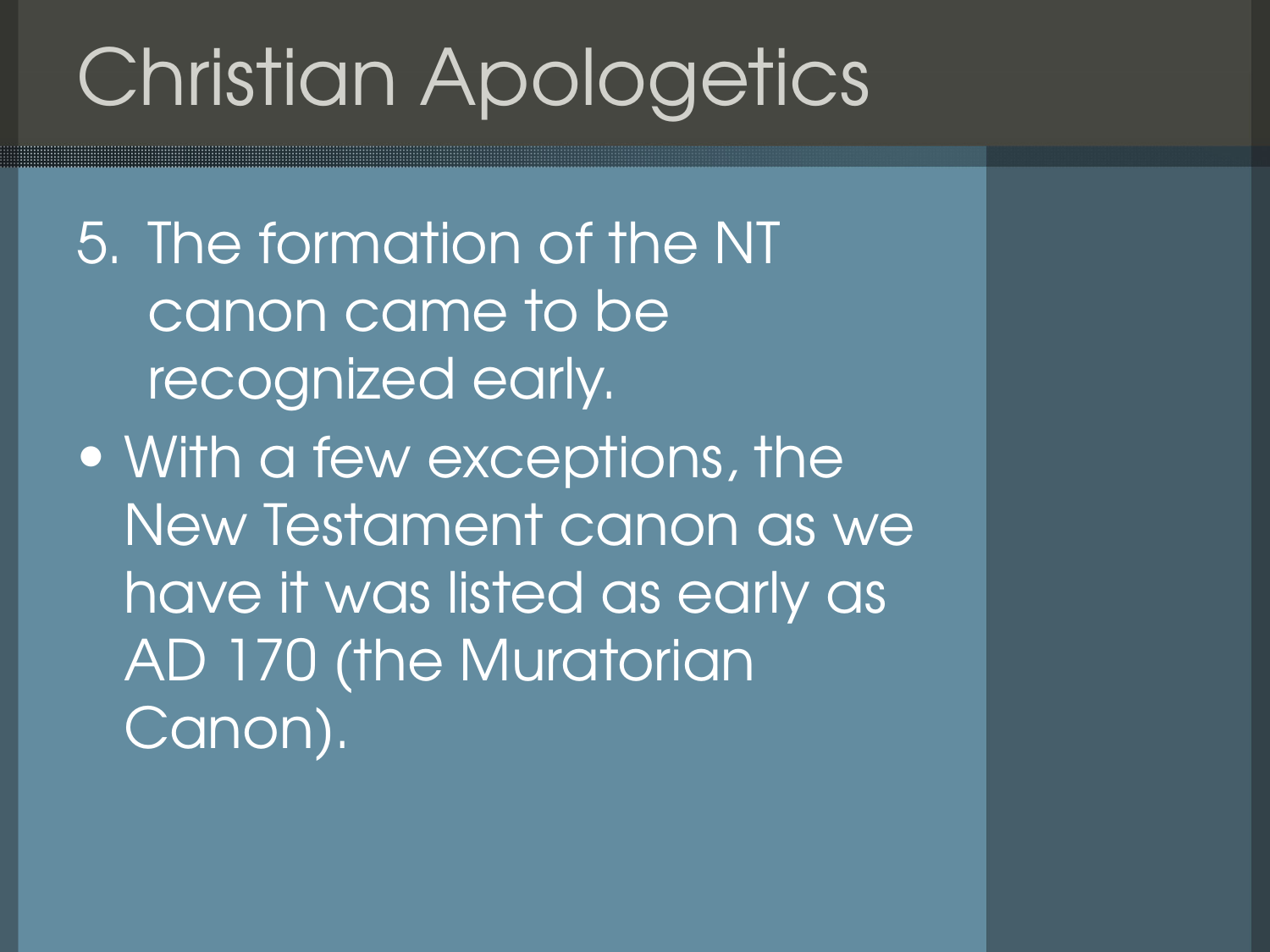

# Christian Apologetics
The formation of the NT canon came to be recognized early.
With a few exceptions, the New Testament canon as we have it was listed as early as AD 170 (the Muratorian Canon).